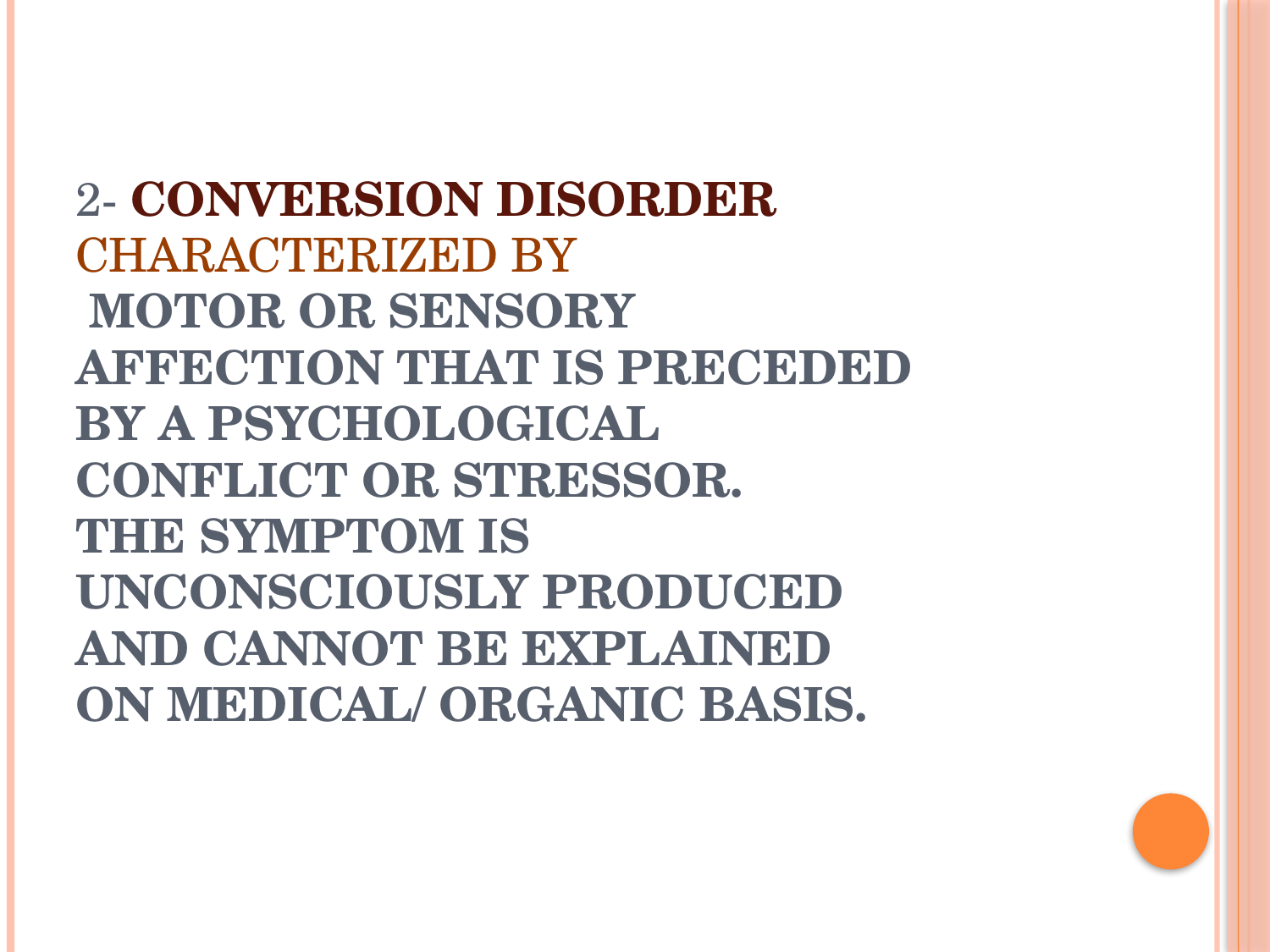

# 2- Conversion disorder Characterized by motor or sensory affection that is preceded by a psychological conflict or stressor. The symptom is unconsciously produced and cannot be explained on medical/ organic basis.